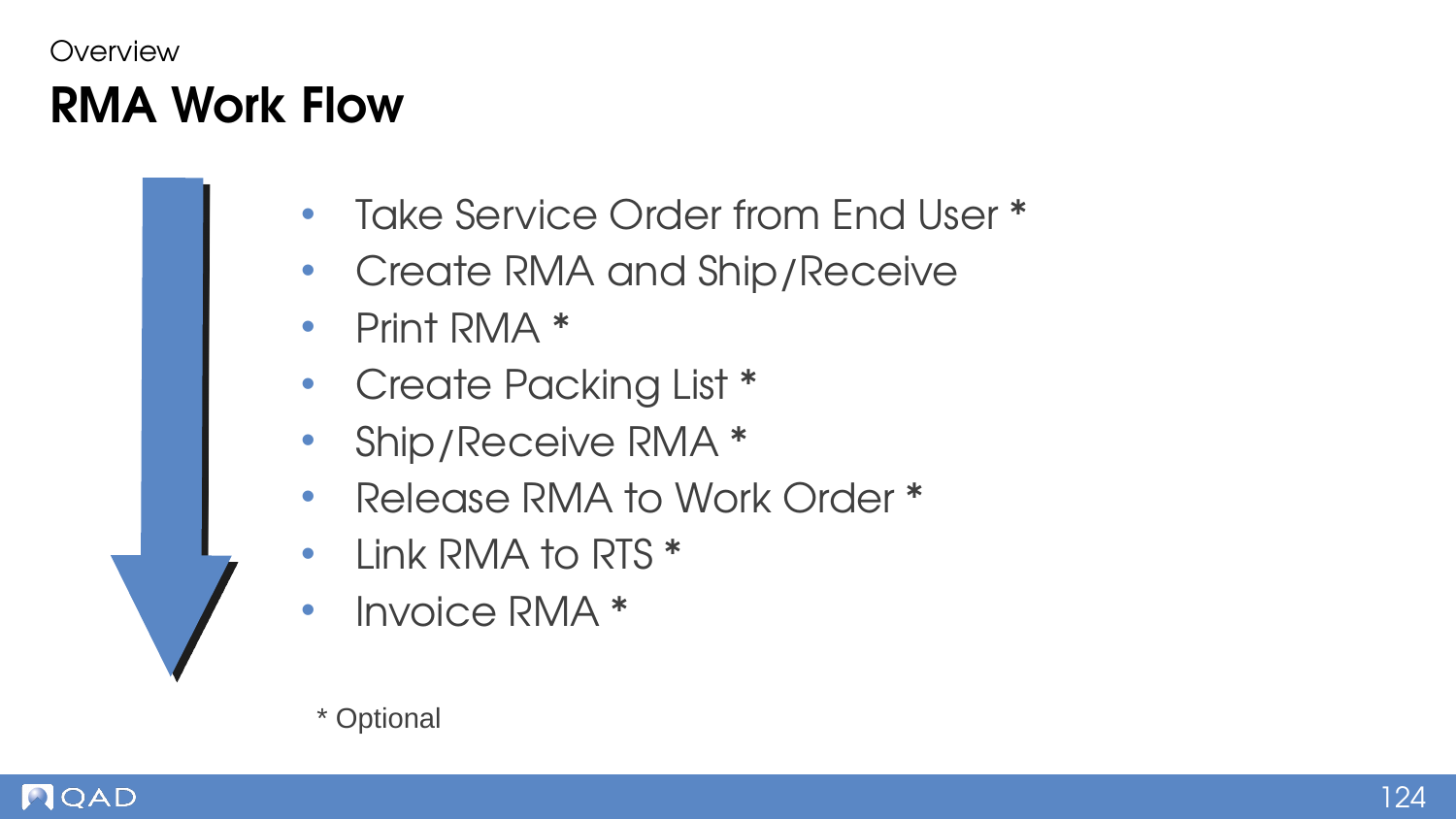

Overview
# RMA Work Flow
Take Service Order from End User *
Create RMA and Ship/Receive
Print RMA *
Create Packing List *
Ship/Receive RMA *
Release RMA to Work Order *
Link RMA to RTS *
Invoice RMA *
* Optional
124